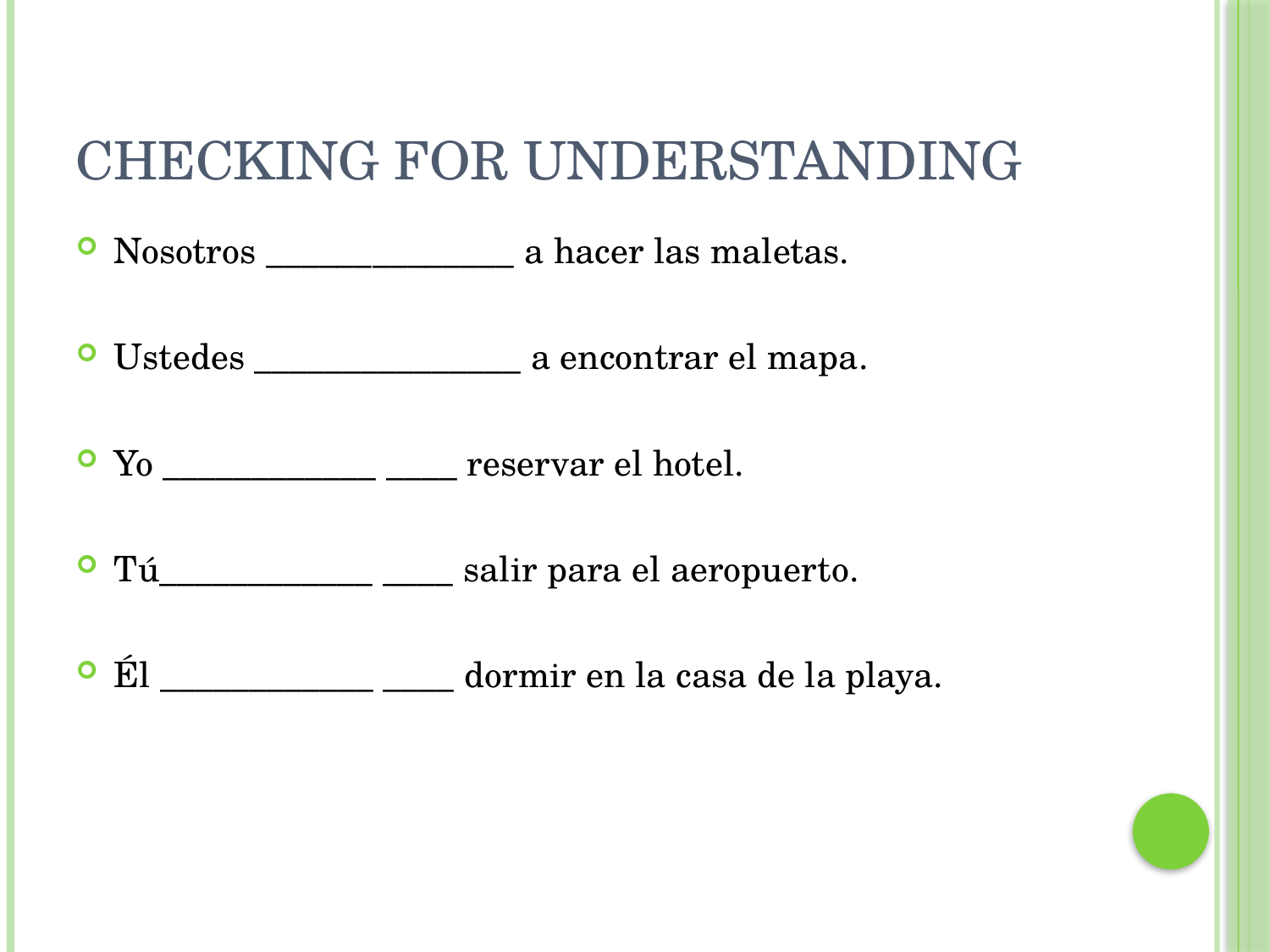

# Checking for understanding
Nosotros ______________ a hacer las maletas.

Ustedes _______________ a encontrar el mapa.

Yo ____________ ____ reservar el hotel.

Tú____________ ____ salir para el aeropuerto.

Él ____________ ____ dormir en la casa de la playa.